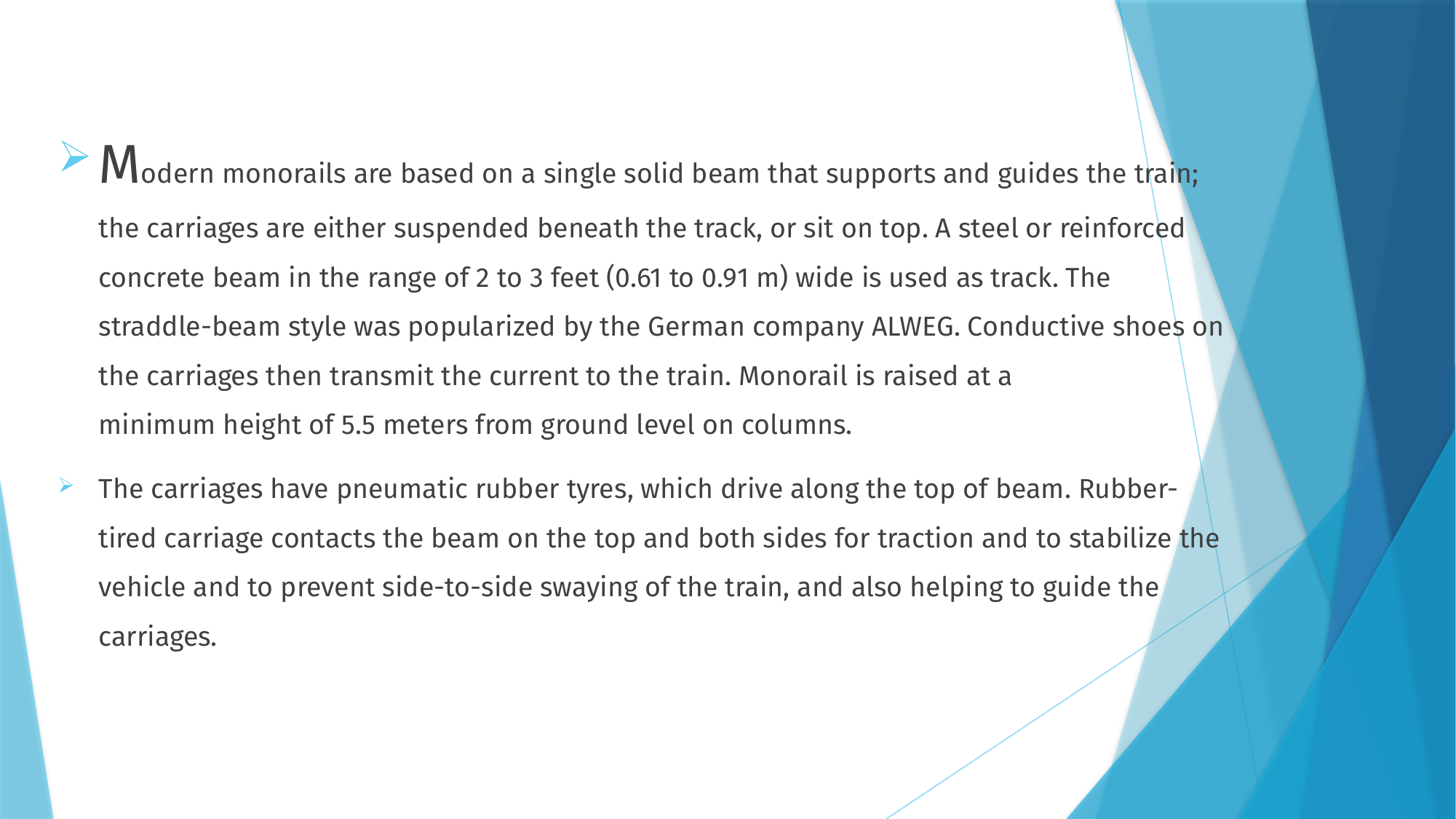

Modern monorails are based on a single solid beam that supports and guides the train; the carriages are either suspended beneath the track, or sit on top. A steel or reinforced concrete beam in the range of 2 to 3 feet (0.61 to 0.91 m) wide is used as track. The straddle-beam style was popularized by the German company ALWEG. Conductive shoes on the carriages then transmit the current to the train. Monorail is raised at a minimum height of 5.5 meters from ground level on columns.
The carriages have pneumatic rubber tyres, which drive along the top of beam. Rubber-tired carriage contacts the beam on the top and both sides for traction and to stabilize the vehicle and to prevent side-to-side swaying of the train, and also helping to guide the carriages.